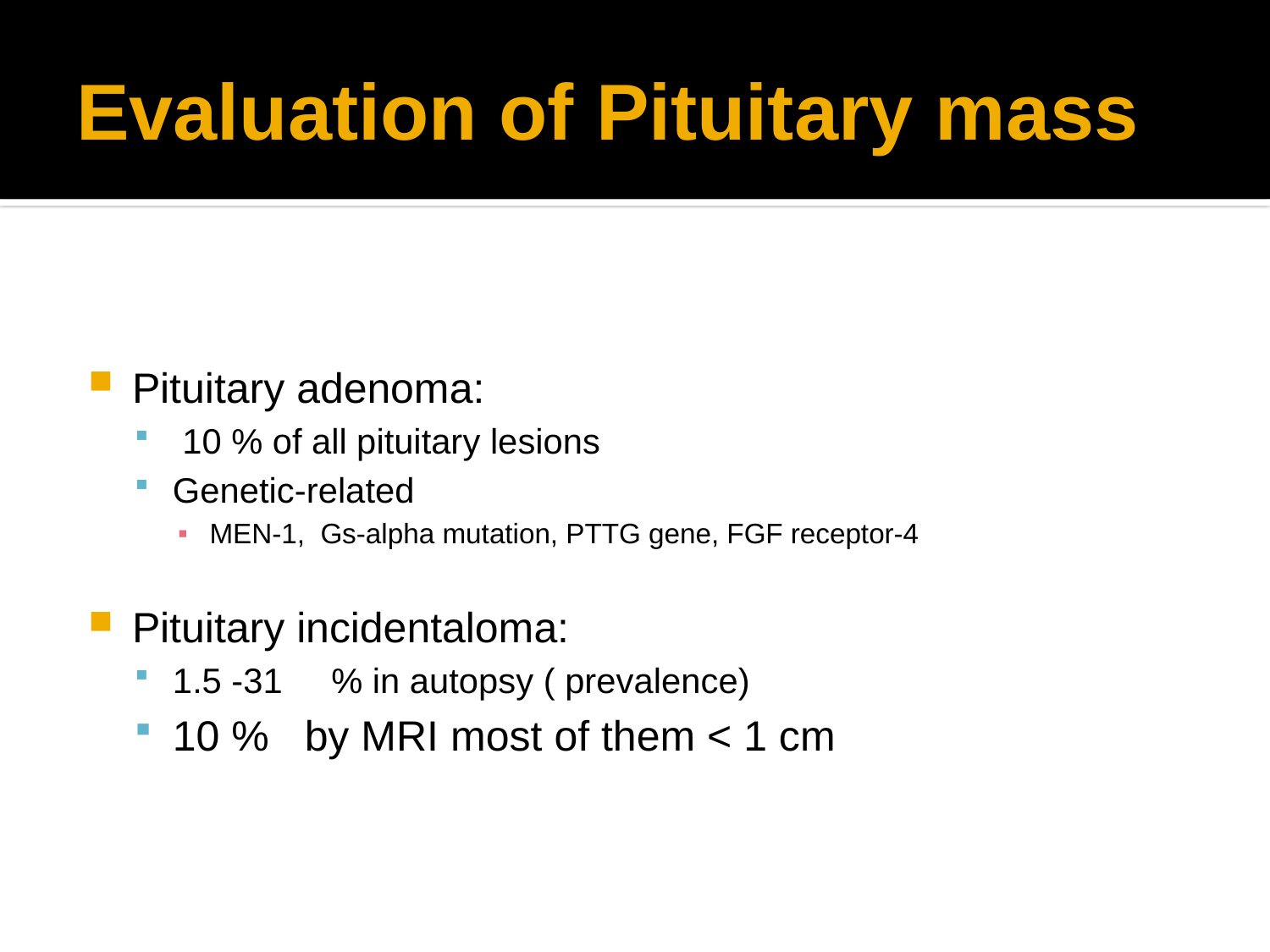

# Evaluation of Pituitary mass

Pituitary adenoma:
 10 % of all pituitary lesions
Genetic-related
MEN-1,  Gs-alpha mutation, PTTG gene, FGF receptor-4

Pituitary incidentaloma:
1.5 -31     % in autopsy ( prevalence)
10 %   by MRI most of them < 1 cm